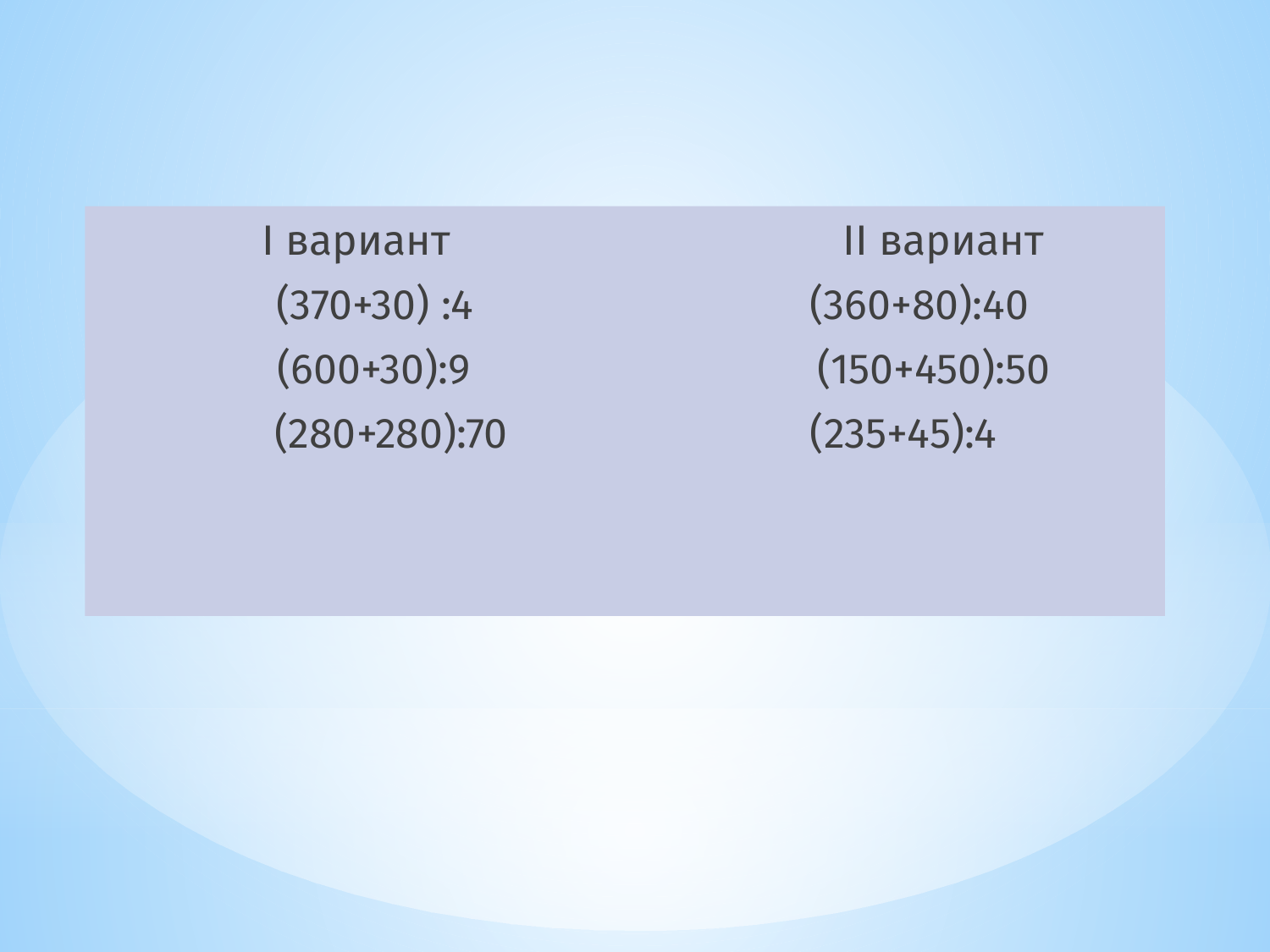

I вариант                                   II вариант
     (370+30) :4                              (360+80):40
       (600+30):9                               (150+450):50
   (280+280):70                           (235+45):4